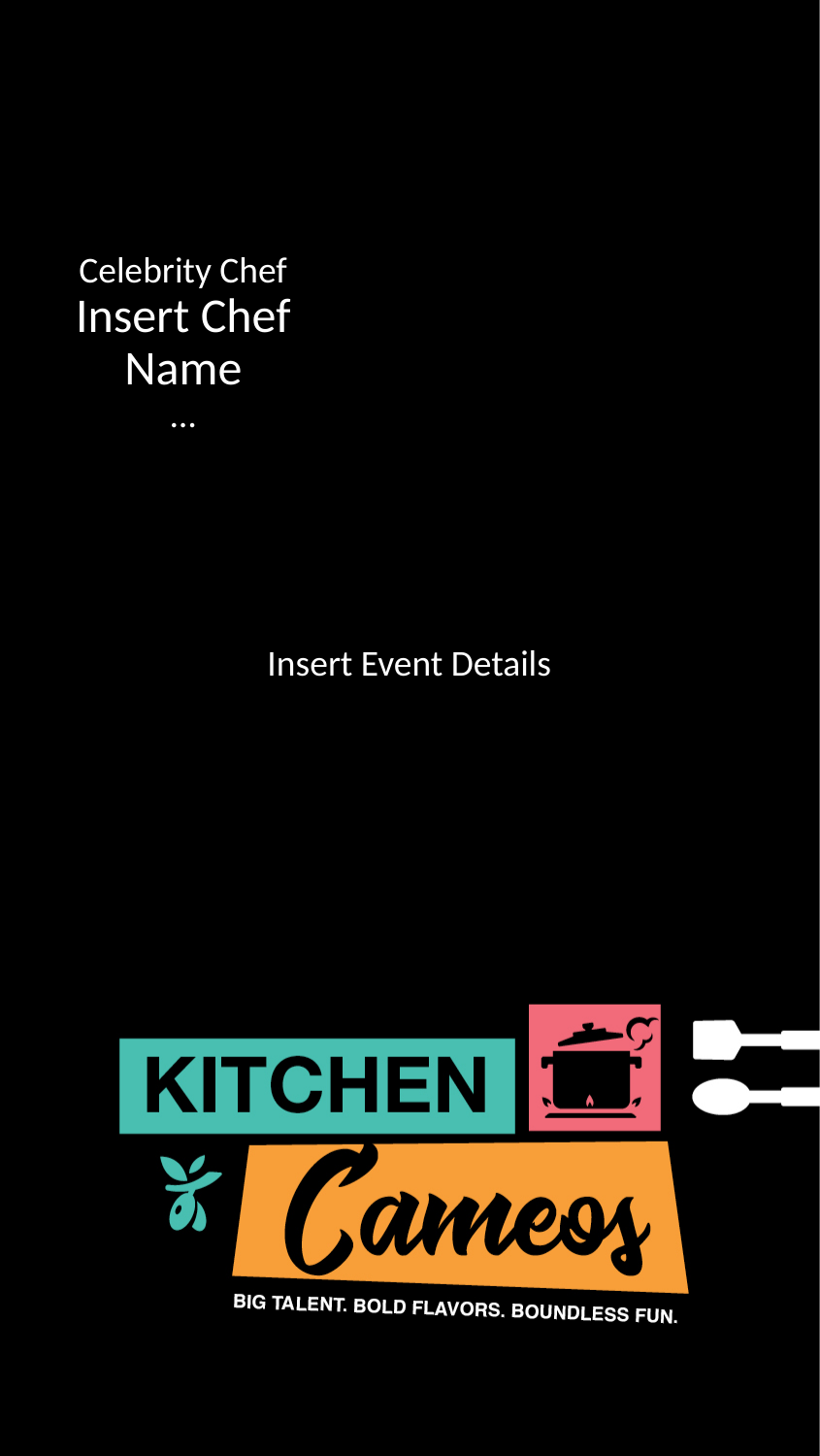

Celebrity Chef
Insert Chef Name
…
< Insert chef photo in box
# Insert Event Details